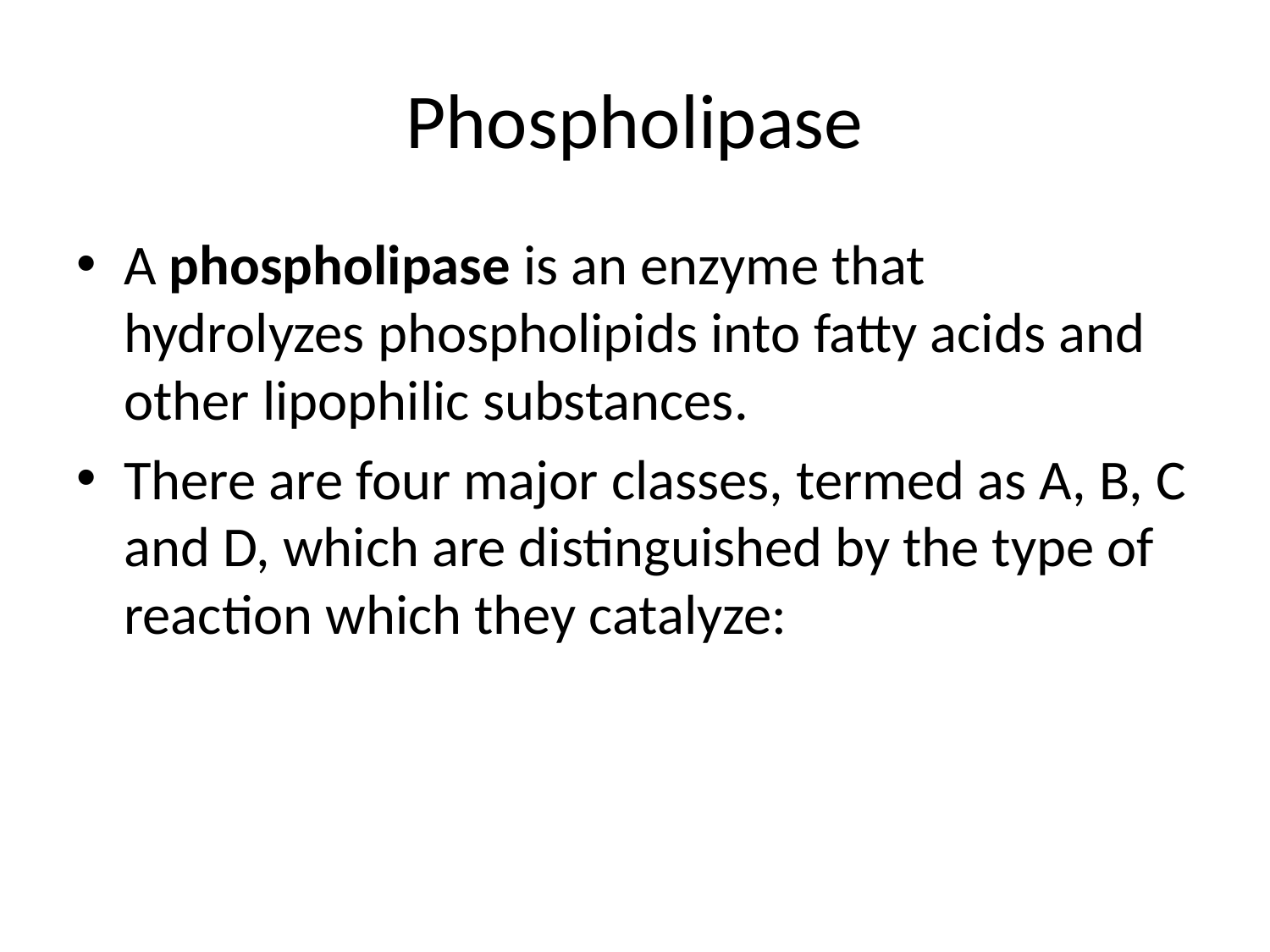

# Phospholipase
A phospholipase is an enzyme that hydrolyzes phospholipids into fatty acids and other lipophilic substances.
There are four major classes, termed as A, B, C and D, which are distinguished by the type of reaction which they catalyze: